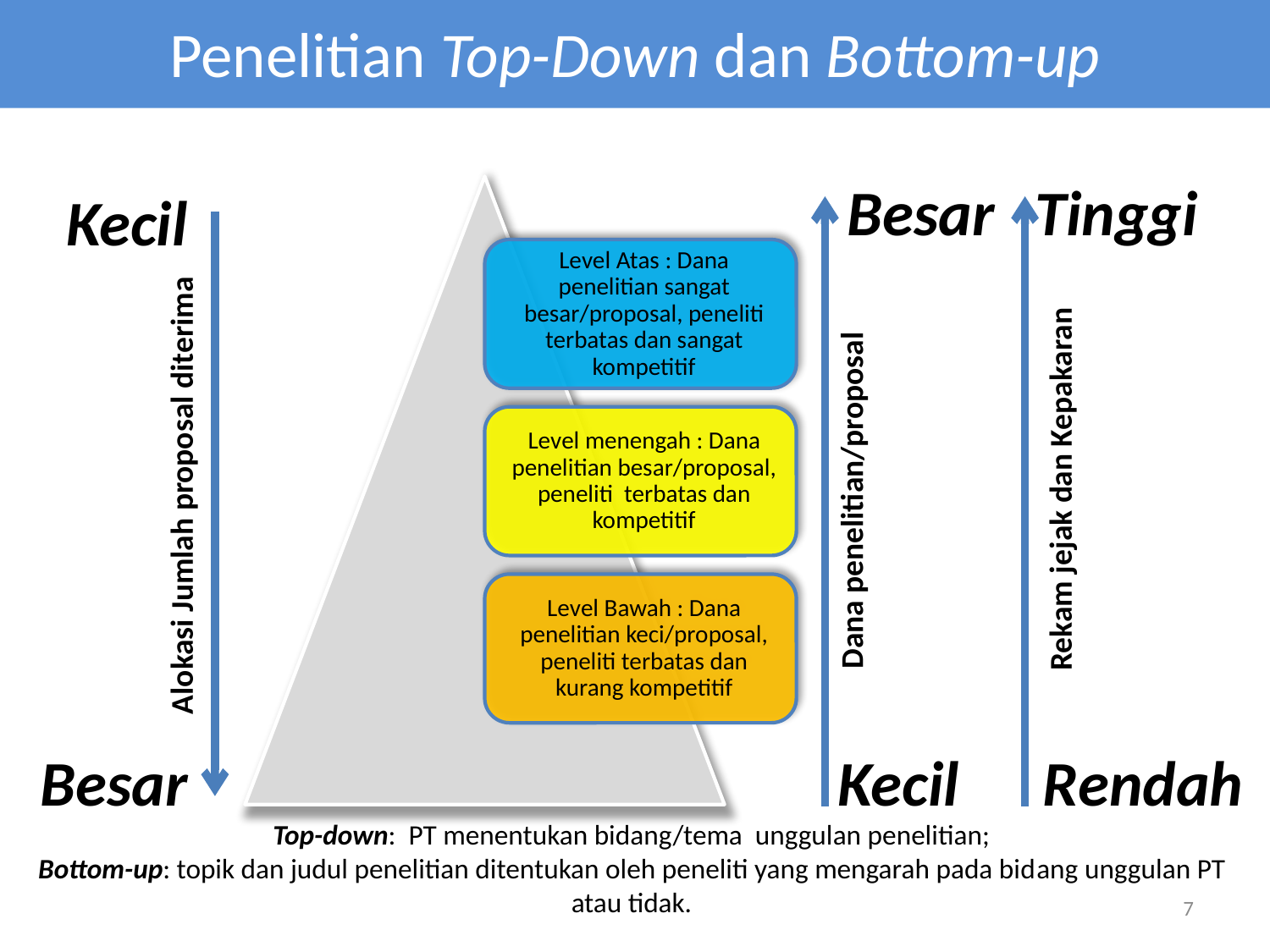

# Penelitian Top-Down dan Bottom-up
Besar
Tinggi
Kecil
Level Atas : Dana penelitian sangat besar/proposal, peneliti terbatas dan sangat kompetitif
Level menengah : Dana penelitian besar/proposal, peneliti  terbatas dan kompetitif
Level Bawah : Dana penelitian keci/proposal, peneliti terbatas dan kurang kompetitif
Rekam jejak dan Kepakaran
Alokasi Jumlah proposal diterima
Dana penelitian/proposal
Besar
Kecil
Rendah
Top-down:  PT menentukan bidang/tema  unggulan penelitian;
Bottom-up: topik dan judul penelitian ditentukan oleh peneliti yang mengarah pada bidang unggulan PT  atau tidak.
7